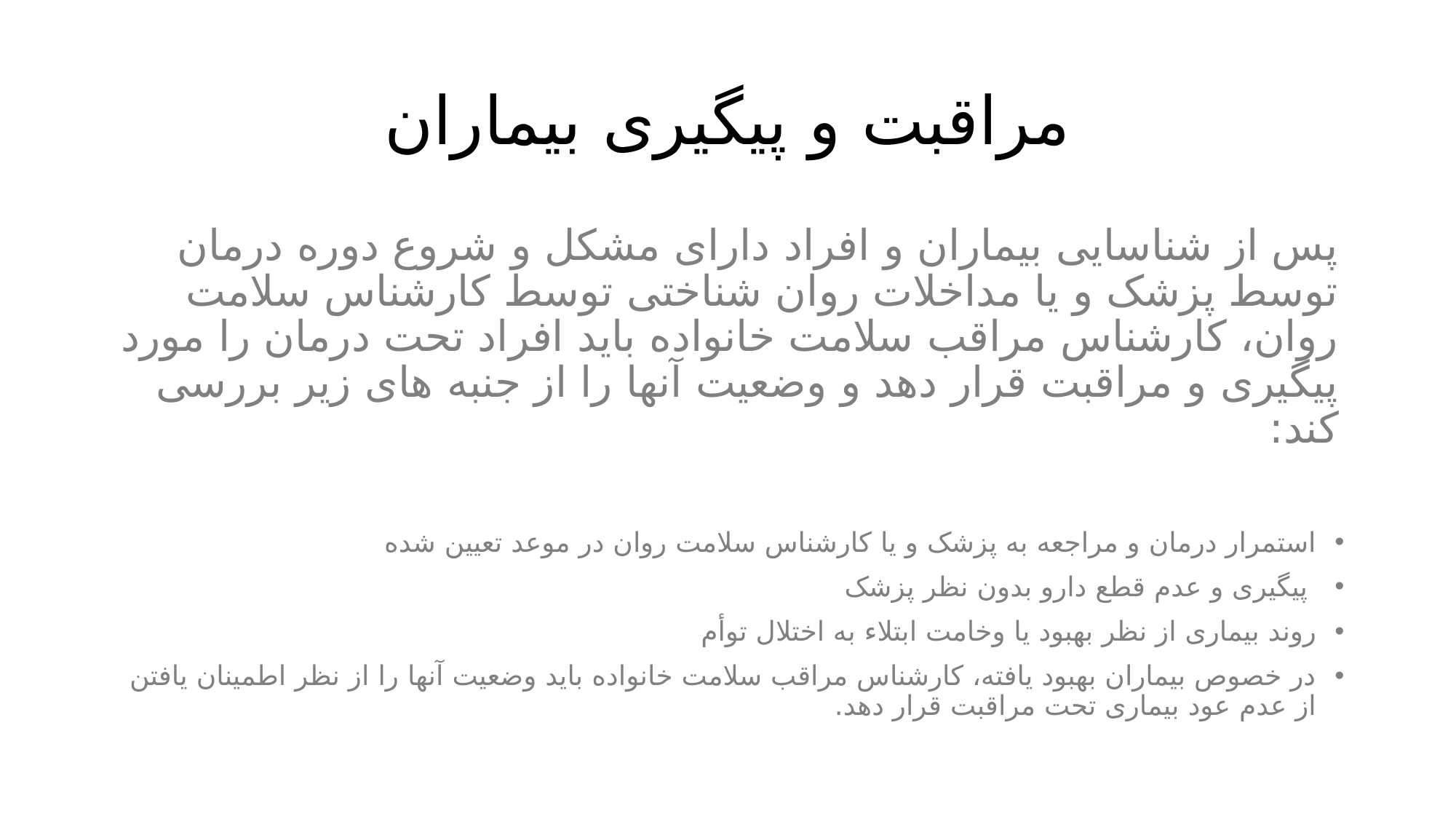

# مراقبت و پیگیری بیماران
پس از شناسایی بیماران و افراد دارای مشکل و شروع دوره درمان توسط پزشک و یا مداخلات روان شناختی توسط کارشناس سلامت روان، کارشناس مراقب سلامت خانواده باید افراد تحت درمان را مورد پیگیری و مراقبت قرار دهد و وضعیت آنها را از جنبه های زیر بررسی کند:

استمرار درمان و مراجعه به پزشک و یا کارشناس سلامت روان در موعد تعیین شده
 پیگیری و عدم قطع دارو بدون نظر پزشک
روند بیماری از نظر بهبود یا وخامت ابتلاء به اختلال توأم
در خصوص بیماران بهبود یافته، کارشناس مراقب سلامت خانواده باید وضعیت آنها را از نظر اطمینان یافتن از عدم عود بیماری تحت مراقبت قرار دهد.